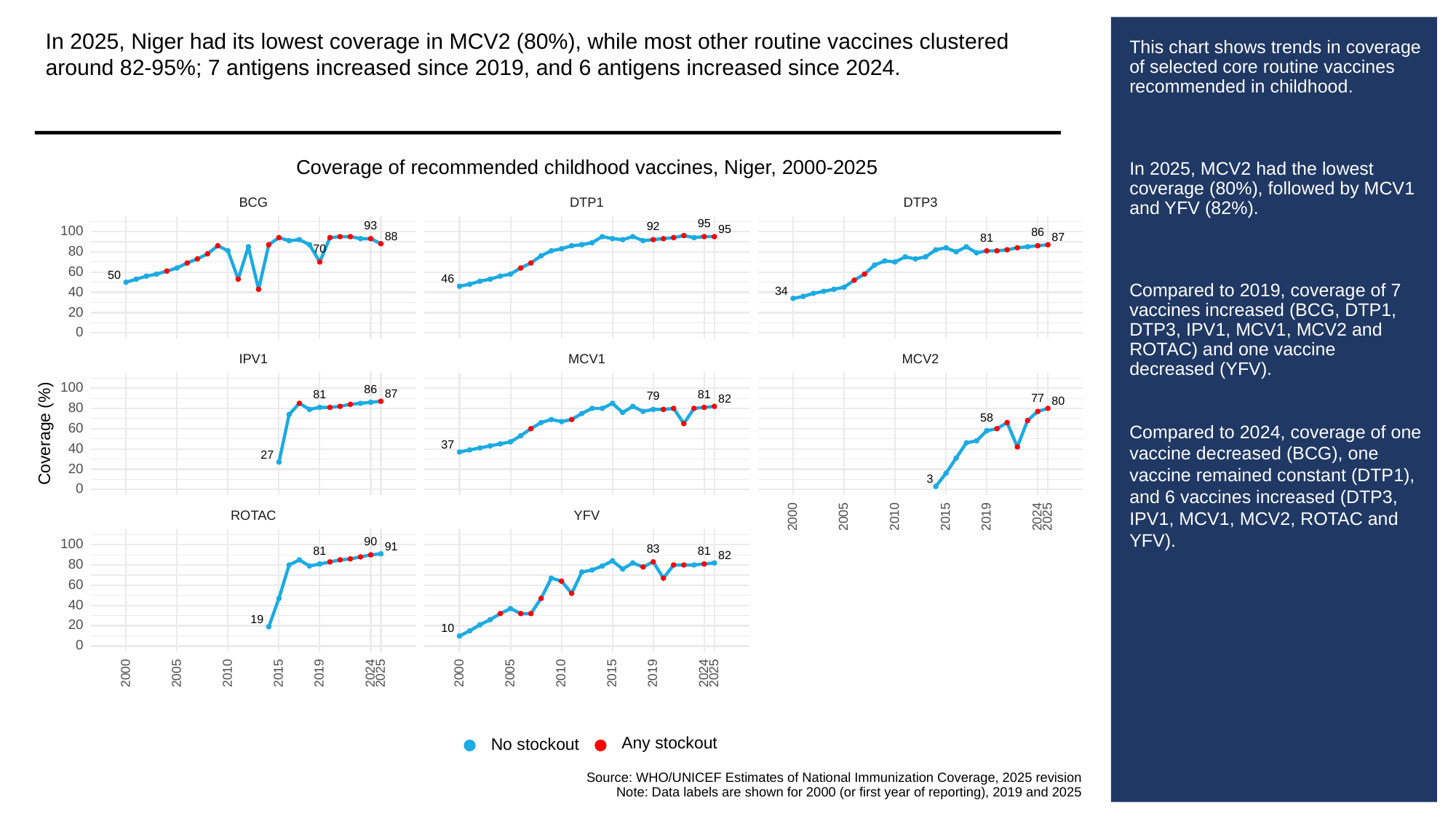

In 2025, Niger had its lowest coverage in MCV2 (80%), while most other routine vaccines clustered around 82-95%; 7 antigens increased since 2019, and 6 antigens increased since 2024.
# This chart shows trends in coverage of selected core routine vaccines recommended in childhood.

In 2025, MCV2 had the lowest coverage (80%), followed by MCV1 and YFV (82%).

Compared to 2019, coverage of 7 vaccines increased (BCG, DTP1, DTP3, IPV1, MCV1, MCV2 and ROTAC) and one vaccine decreased (YFV).

Compared to 2024, coverage of one vaccine decreased (BCG), one vaccine remained constant (DTP1), and 6 vaccines increased (DTP3, IPV1, MCV1, MCV2, ROTAC and YFV).

Coverage of recommended childhood vaccines, Niger, 2000-2025
BCG
DTP3
DTP1

95

93
92
95
100
86

88

87
81

70

80

60

50

46

40
34

20

0

MCV1
MCV2
IPV1

100
86

87
81
81
79
77
82
80

80

58

60
Coverage (%)

37

40

27

20

3

0

ROTAC
YFV
2000
2005
2010
2015
2019
2024
2025

90
100
91

83
81
81

82

80

60

40

19

20

10

0

2000
2005
2010
2015
2019
2024
2025
2000
2005
2010
2015
2019
2024
2025
Any stockout
No stockout

Source: WHO/UNICEF Estimates of National Immunization Coverage, 2025 revision
Note: Data labels are shown for 2000 (or first year of reporting), 2019 and 2025